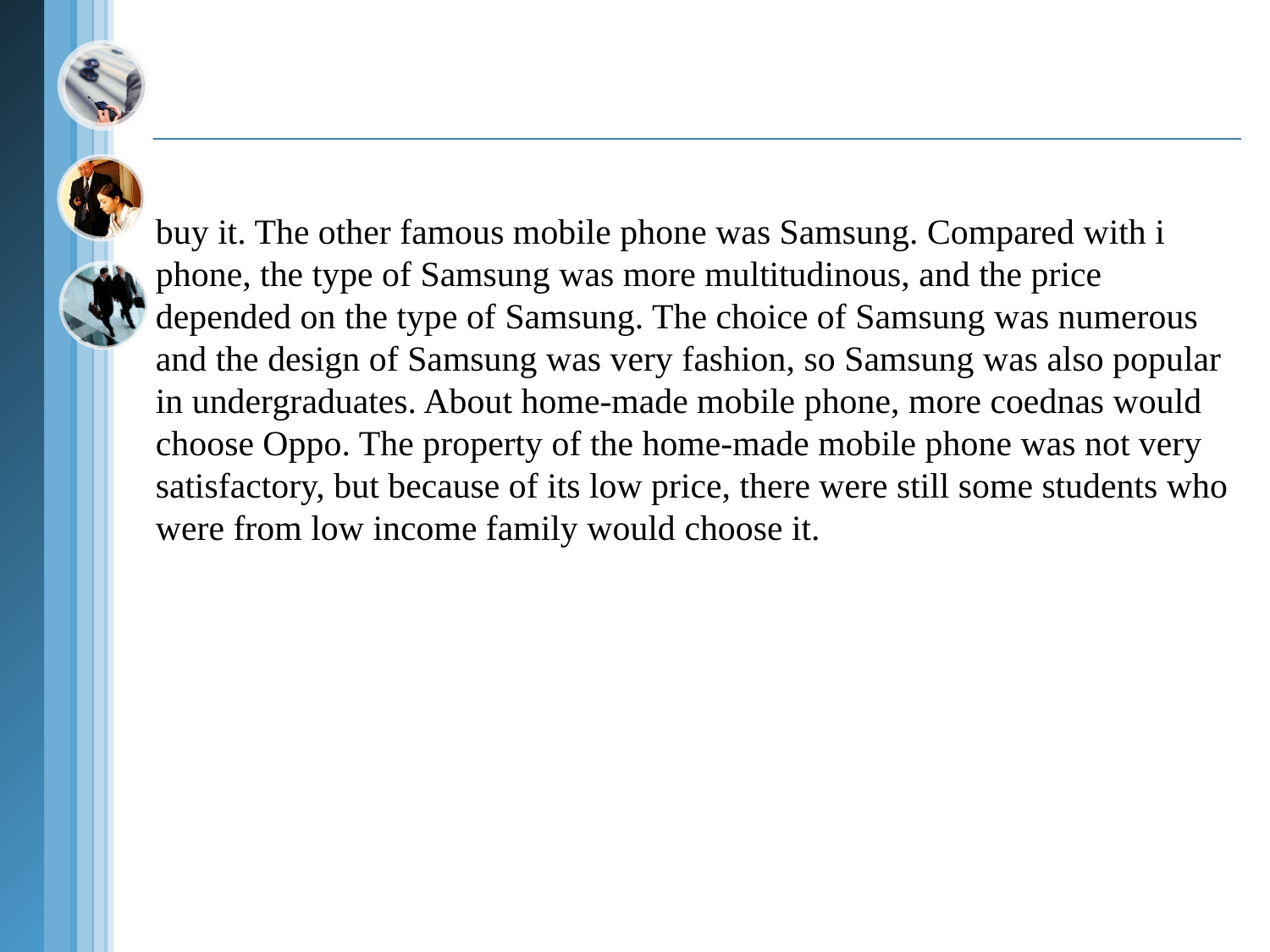

buy it. The other famous mobile phone was Samsung. Compared with i
phone, the type of Samsung was more multitudinous, and the price
depended on the type of Samsung. The choice of Samsung was numerous
and the design of Samsung was very fashion, so Samsung was also popular
in undergraduates. About home-made mobile phone, more coednas would
choose Oppo. The property of the home-made mobile phone was not very
satisfactory, but because of its low price, there were still some students who
were from low income family would choose it.